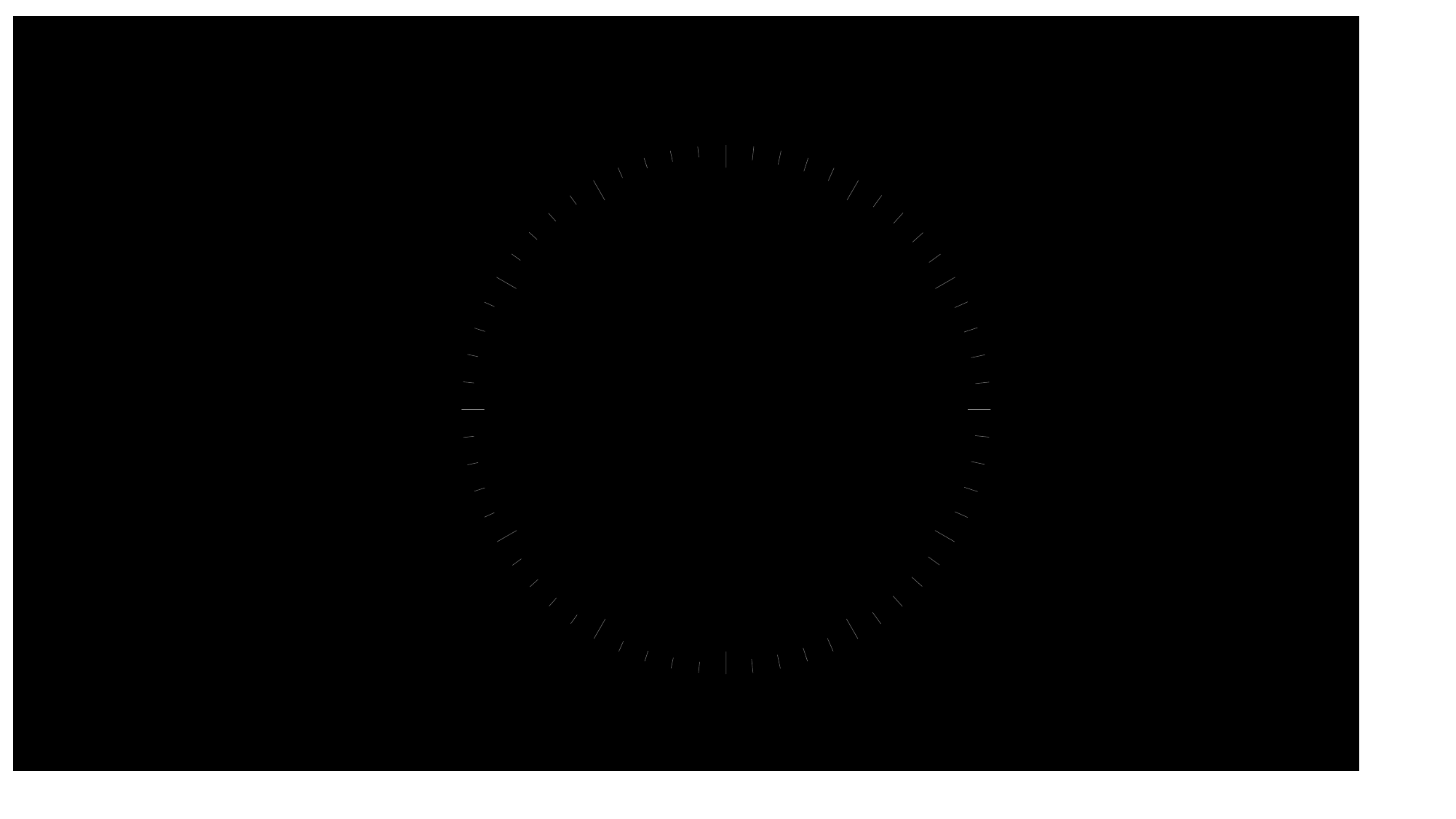

12
6
11
5
1
7
10
4
2
8
3
9